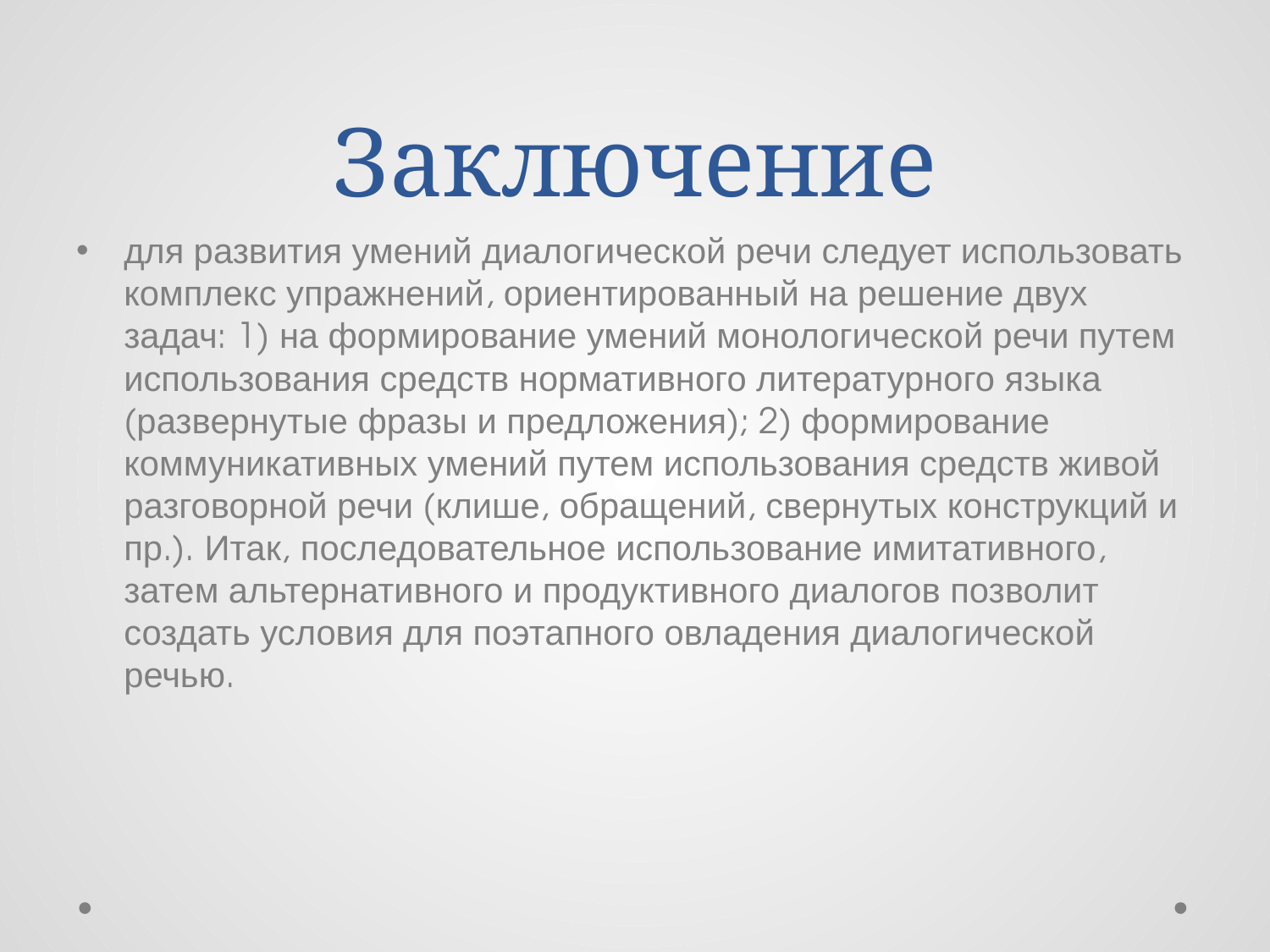

# Заключение
для развития умений диалогической речи следует использовать комплекс упражнений, ориентированный на решение двух задач: 1) на формирование умений монологической речи путем использования средств нормативного литературного языка (развернутые фразы и предложения); 2) формирование коммуникативных умений путем использования средств живой разговорной речи (клише, обращений, свернутых конструкций и пр.). Итак, последовательное использование имитативного, затем альтернативного и продуктивного диалогов позволит создать условия для поэтапного овладения диалогической речью.